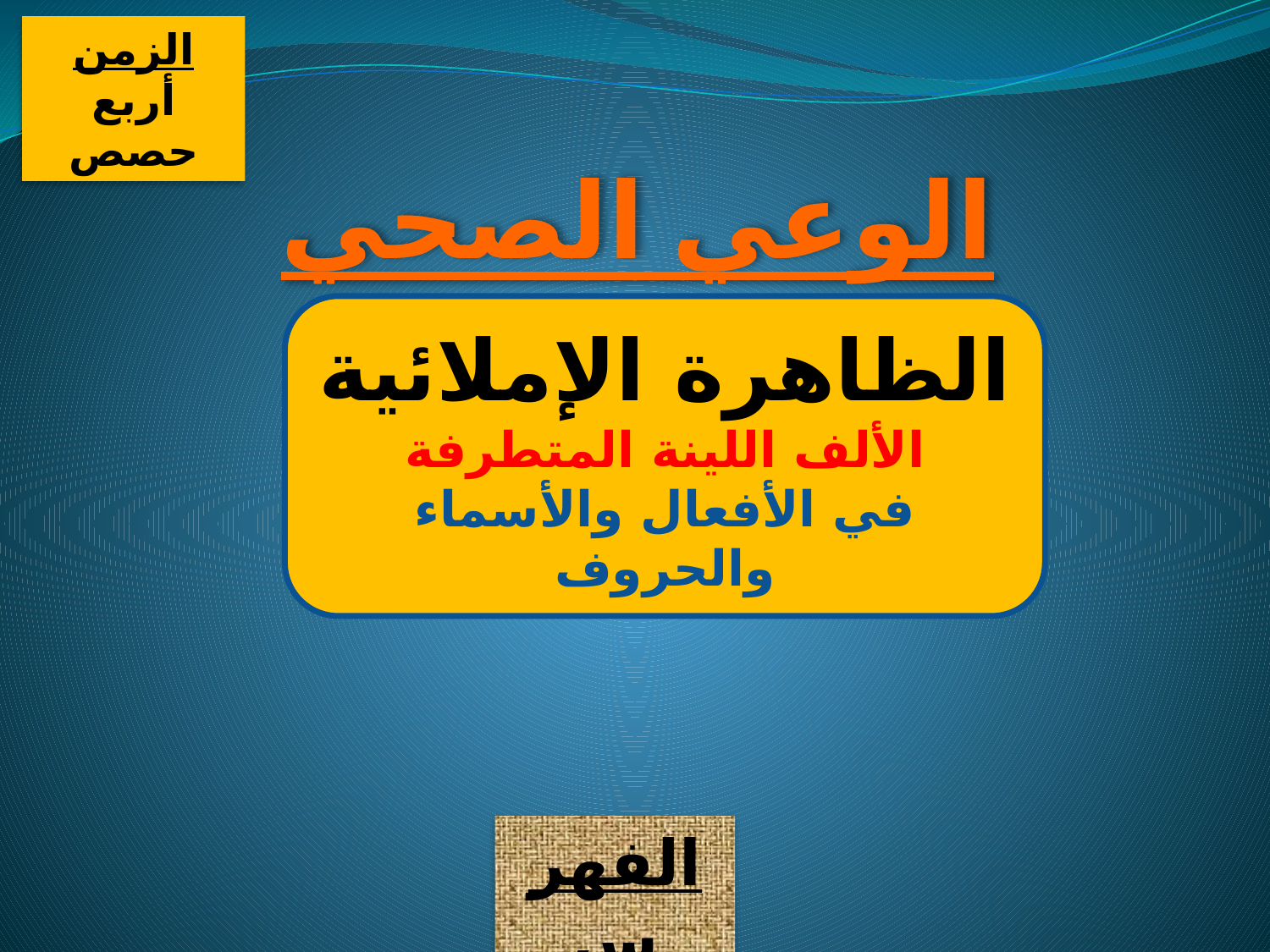

الزمن
أربع حصص
الوعي الصحي
الظاهرة الإملائية
الألف اللينة المتطرفة
في الأفعال والأسماء والحروف
الفهرس